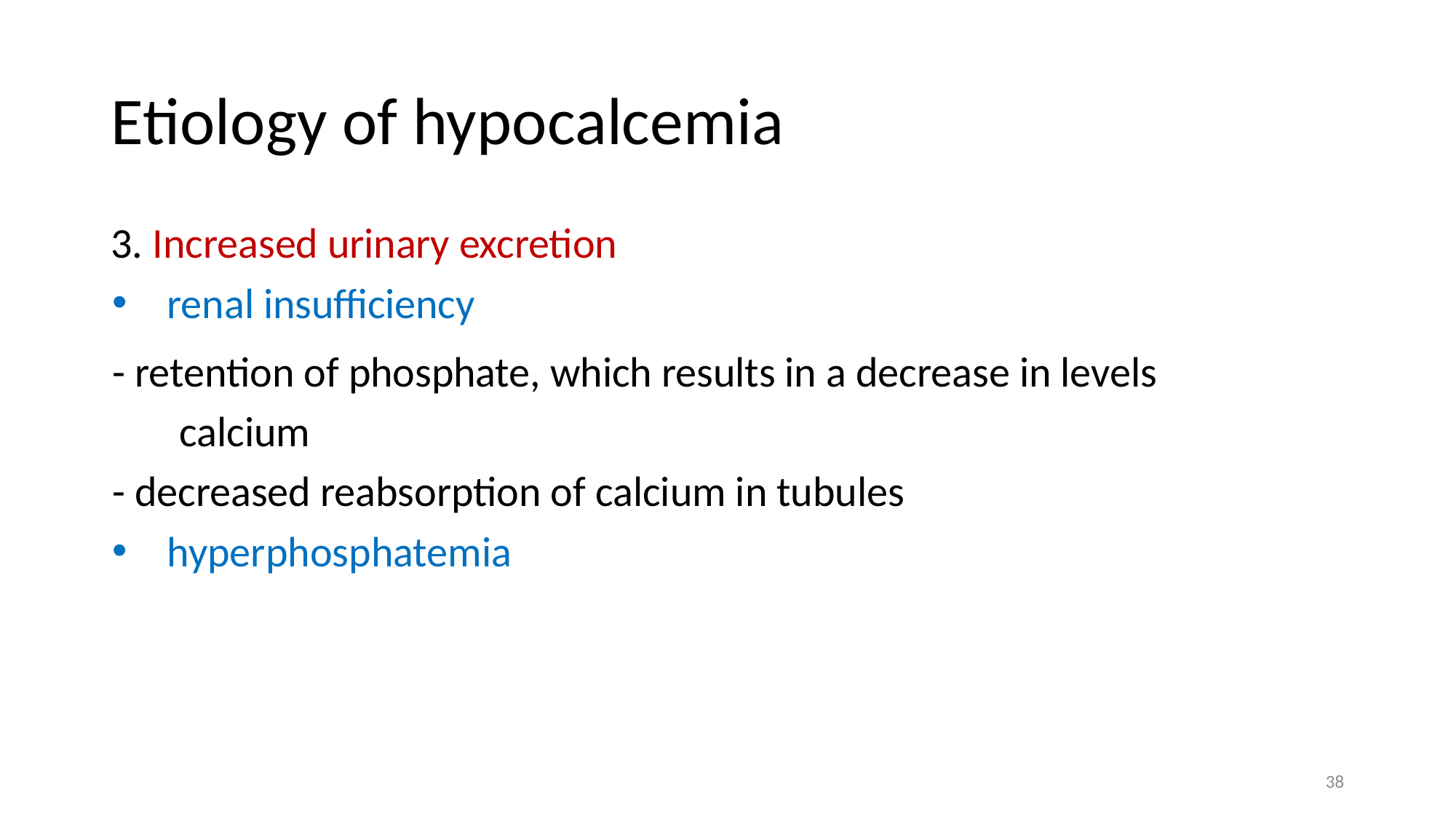

# Etiology of hypocalcemia
3. Increased urinary excretion
renal insufficiency
- retention of phosphate, which results in a decrease in levels
       calcium
- decreased reabsorption of calcium in tubules
hyperphosphatemia

38